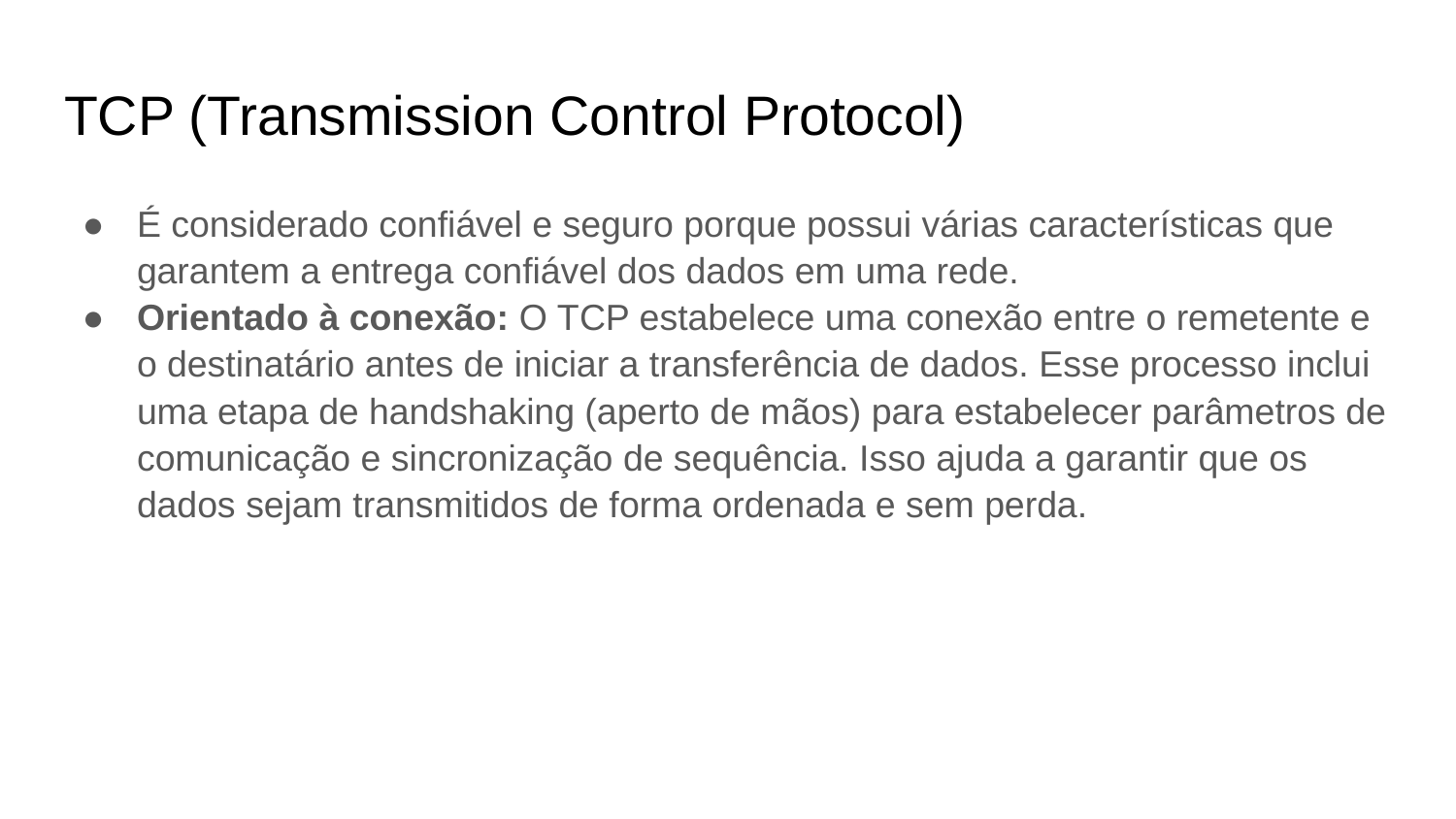

# TCP (Transmission Control Protocol)
É considerado confiável e seguro porque possui várias características que garantem a entrega confiável dos dados em uma rede.
Orientado à conexão: O TCP estabelece uma conexão entre o remetente e o destinatário antes de iniciar a transferência de dados. Esse processo inclui uma etapa de handshaking (aperto de mãos) para estabelecer parâmetros de comunicação e sincronização de sequência. Isso ajuda a garantir que os dados sejam transmitidos de forma ordenada e sem perda.